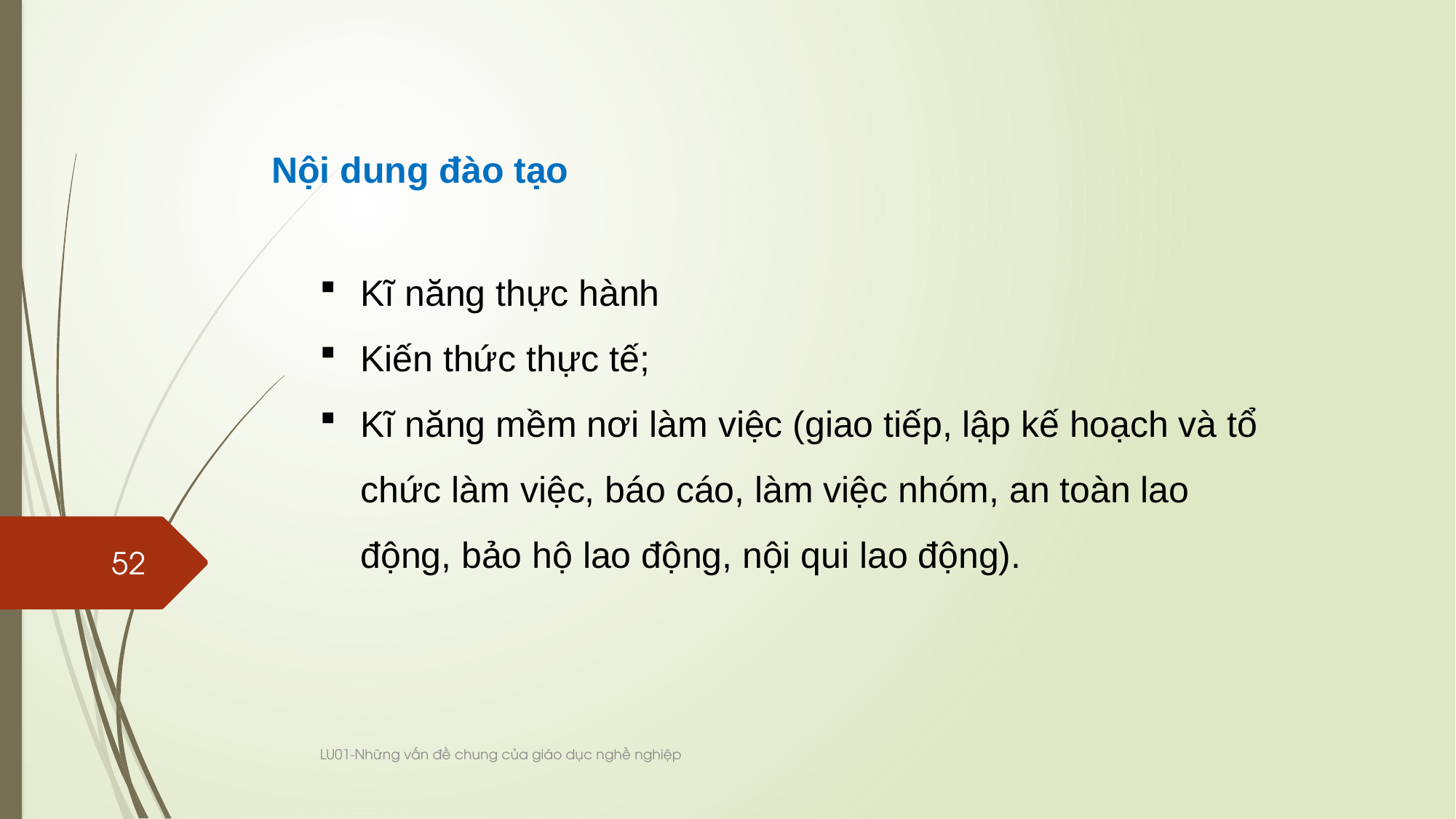

Nội dung đào tạo
Kĩ năng thực hành
Kiến thức thực tế;
Kĩ năng mềm nơi làm việc (giao tiếp, lập kế hoạch và tổ chức làm việc, báo cáo, làm việc nhóm, an toàn lao động, bảo hộ lao động, nội qui lao động).

52
LU01-Những vấn đề chung của giáo dục nghề nghiệp